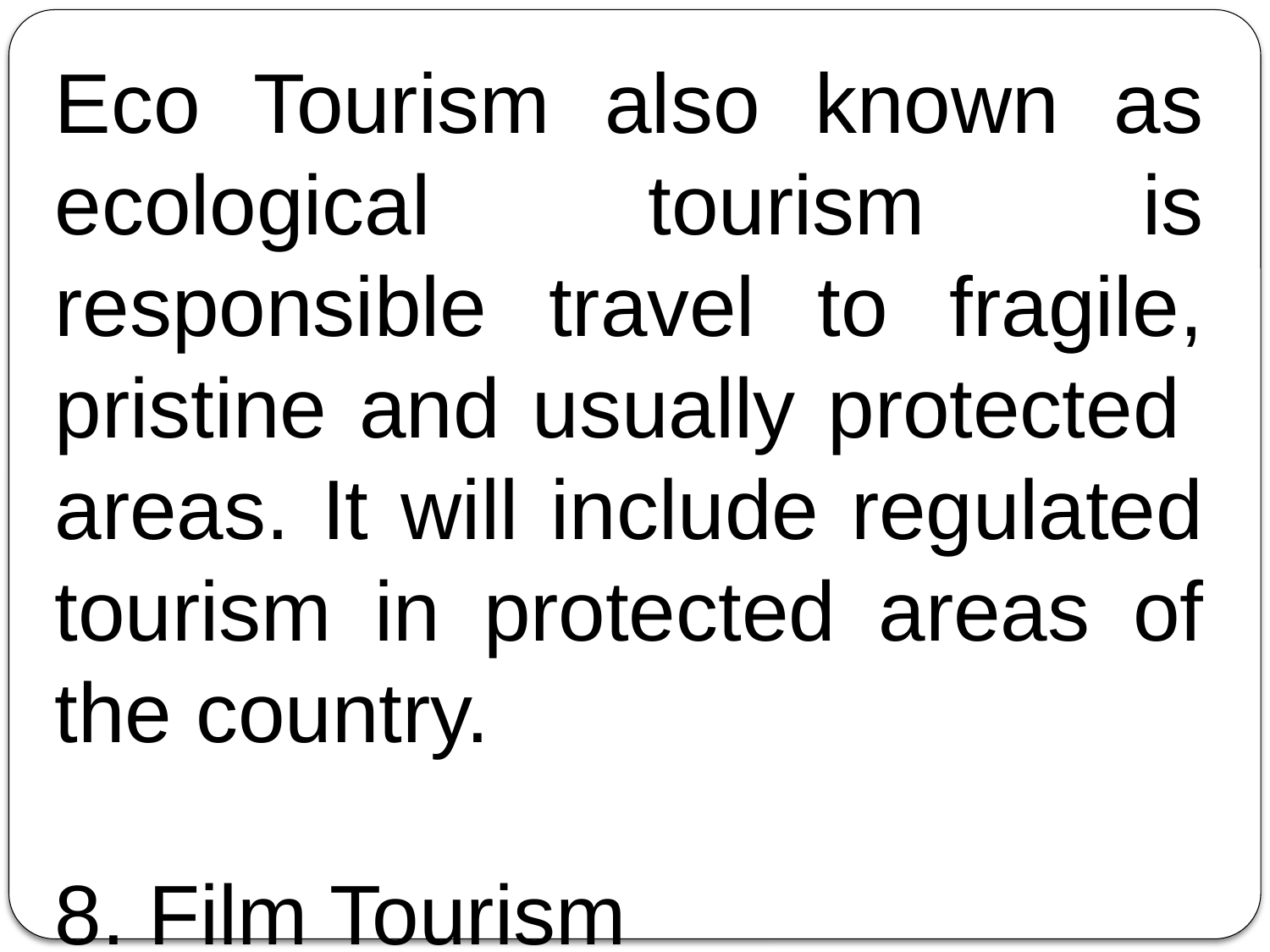

Eco Tourism also known as ecological tourism is responsible travel to fragile, pristine and usually protected  areas. It will include regulated tourism in protected areas of the country.

8. Film Tourism